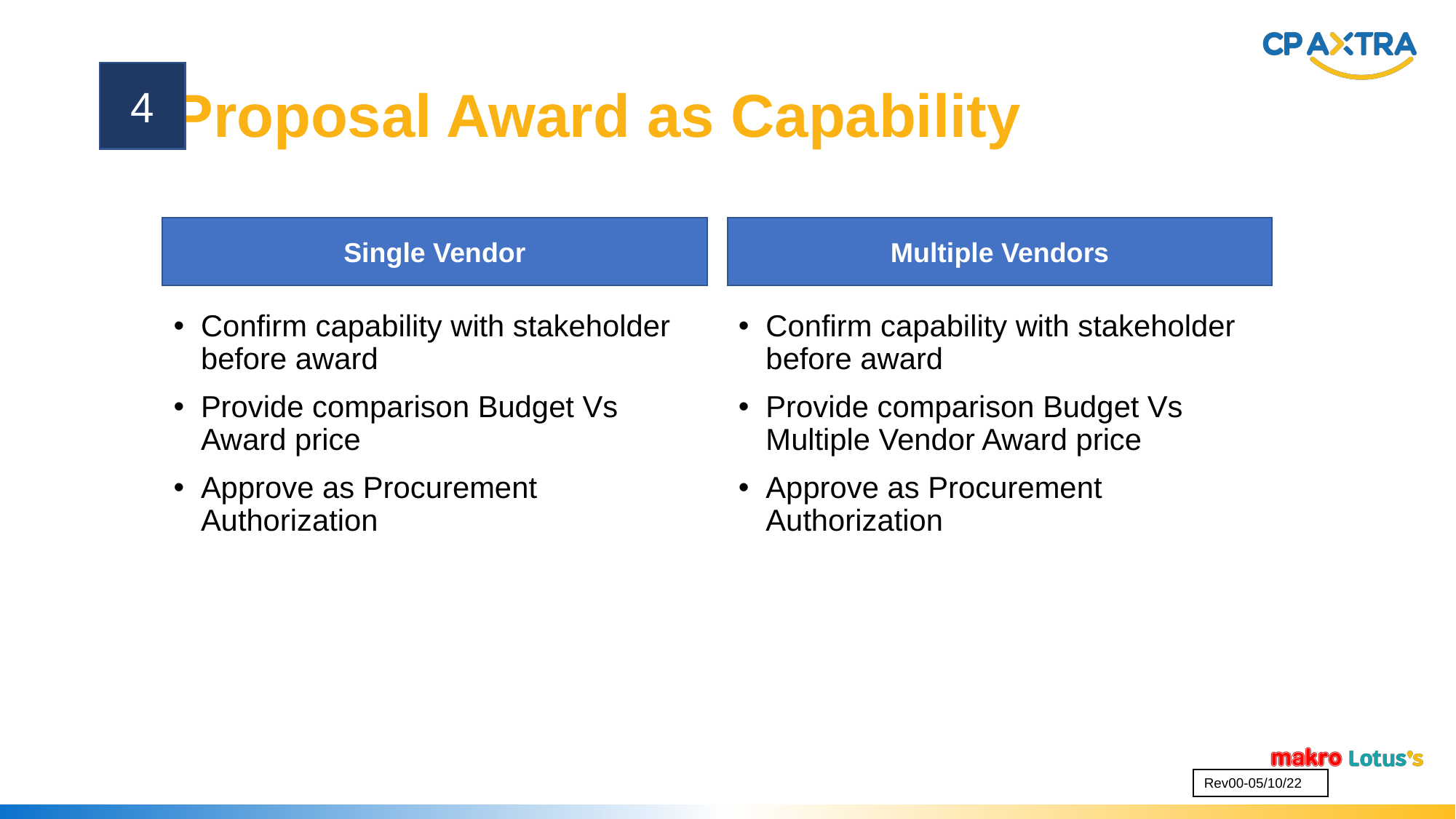

Proposal Award as Capability
4
Single Vendor
Multiple Vendors
Confirm capability with stakeholder before award
Provide comparison Budget Vs Multiple Vendor Award price
Approve as Procurement Authorization
Confirm capability with stakeholder before award
Provide comparison Budget Vs Award price
Approve as Procurement Authorization
Rev00-05/10/22